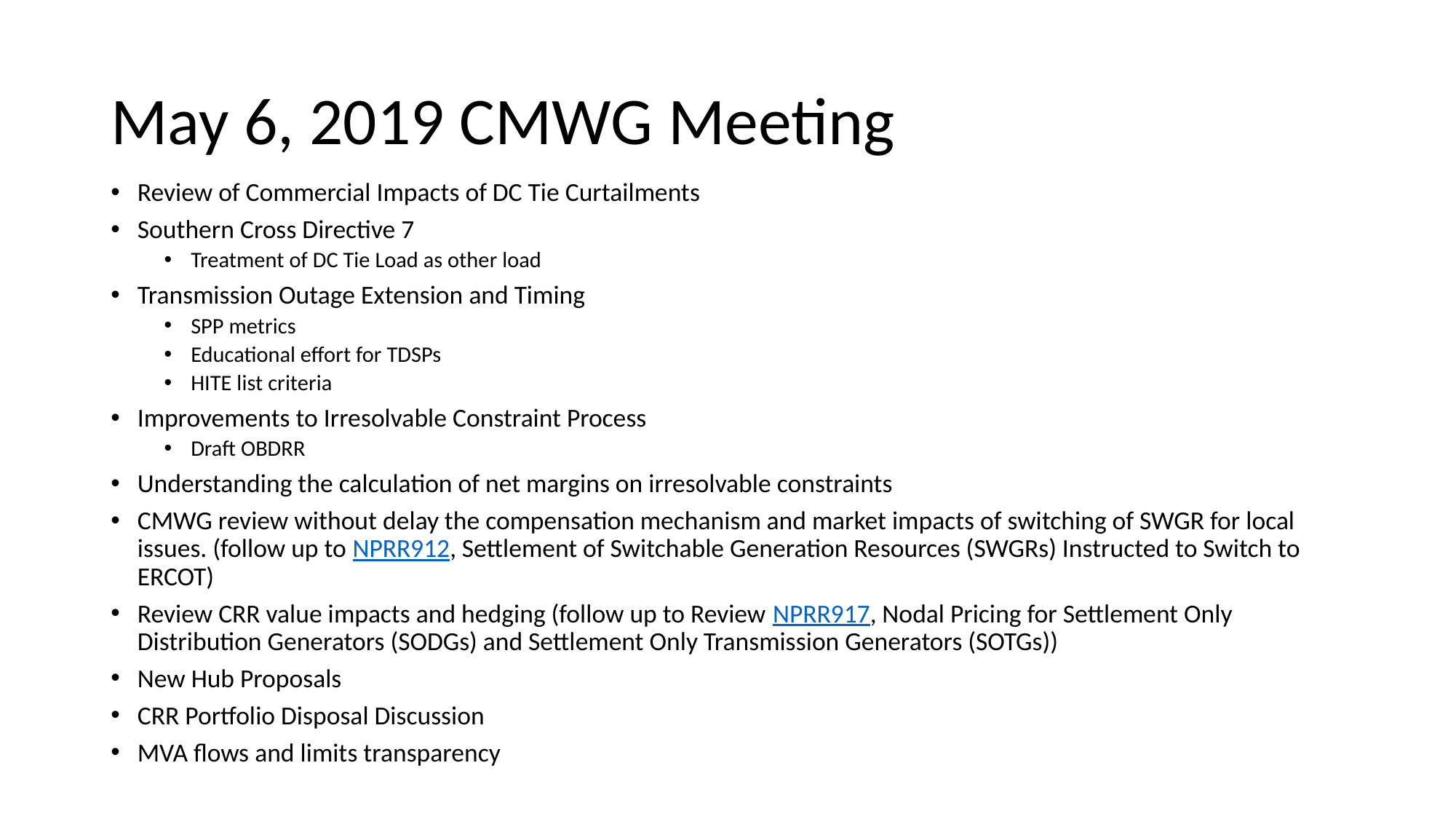

# May 6, 2019 CMWG Meeting
Review of Commercial Impacts of DC Tie Curtailments
Southern Cross Directive 7
Treatment of DC Tie Load as other load
Transmission Outage Extension and Timing
SPP metrics
Educational effort for TDSPs
HITE list criteria
Improvements to Irresolvable Constraint Process
Draft OBDRR
Understanding the calculation of net margins on irresolvable constraints
CMWG review without delay the compensation mechanism and market impacts of switching of SWGR for local issues. (follow up to NPRR912, Settlement of Switchable Generation Resources (SWGRs) Instructed to Switch to ERCOT)
Review CRR value impacts and hedging (follow up to Review NPRR917, Nodal Pricing for Settlement Only Distribution Generators (SODGs) and Settlement Only Transmission Generators (SOTGs))
New Hub Proposals
CRR Portfolio Disposal Discussion
MVA flows and limits transparency